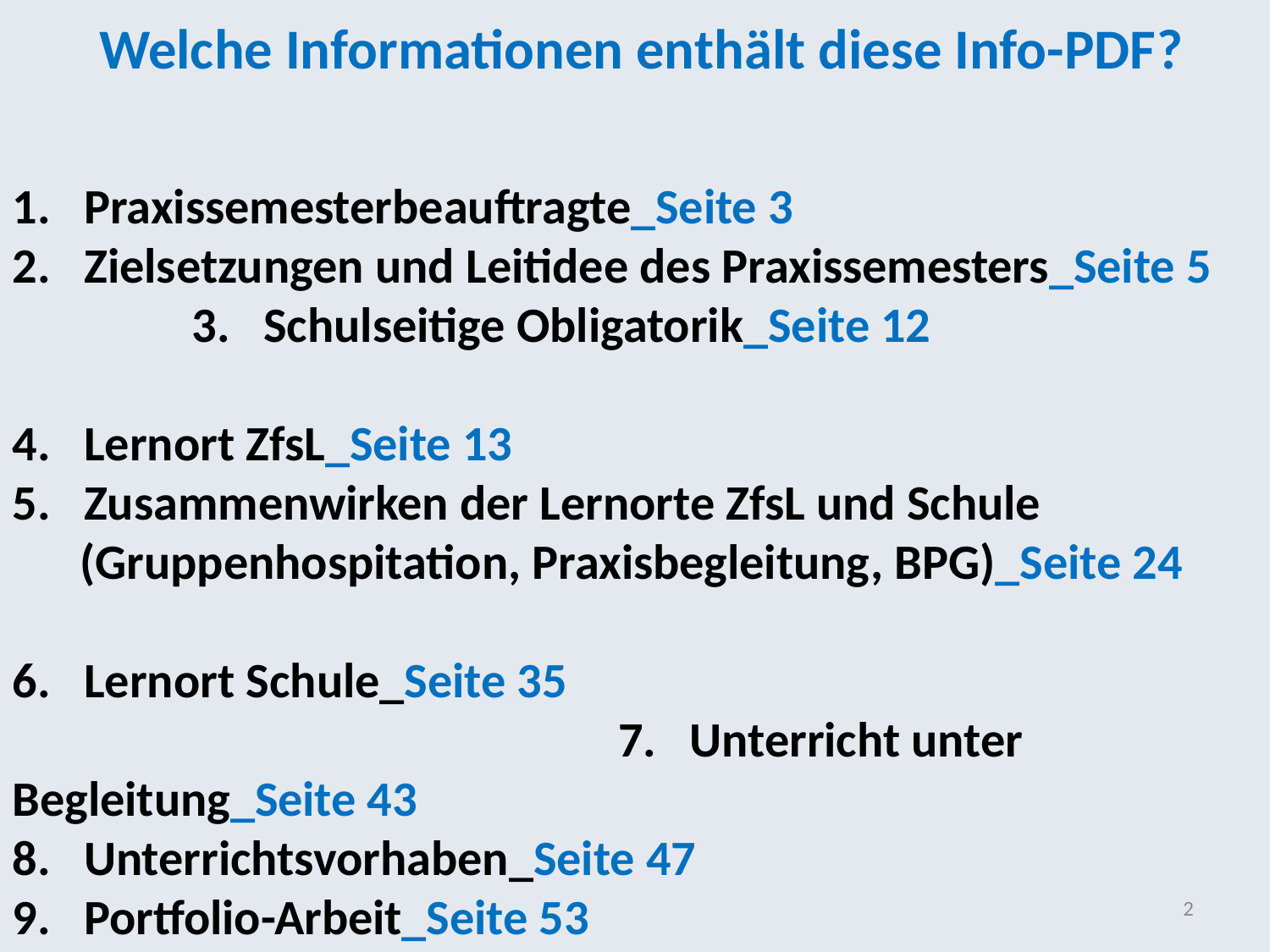

# Welche Informationen enthält diese Info-PDF?
1.   Praxissemesterbeauftragte_Seite 3
2.   Zielsetzungen und Leitidee des Praxissemesters_Seite 5                     3.   Schulseitige Obligatorik_Seite 12
4.   Lernort ZfsL_Seite 13
Zusammenwirken der Lernorte ZfsL und Schule
      (Gruppenhospitation, Praxisbegleitung, BPG)_Seite 24
6.   Lernort Schule_Seite 35                                                                                                                    7.   Unterricht unter Begleitung_Seite 43
Unterrichtsvorhaben_Seite 47
Portfolio-Arbeit_Seite 53
10. Covid-19-Pandemie – Aktuelle Regelungen und Hin-
       weise_Seite 56
11. Zu guter Letzt: Fragen sammeln_Seite 67

2